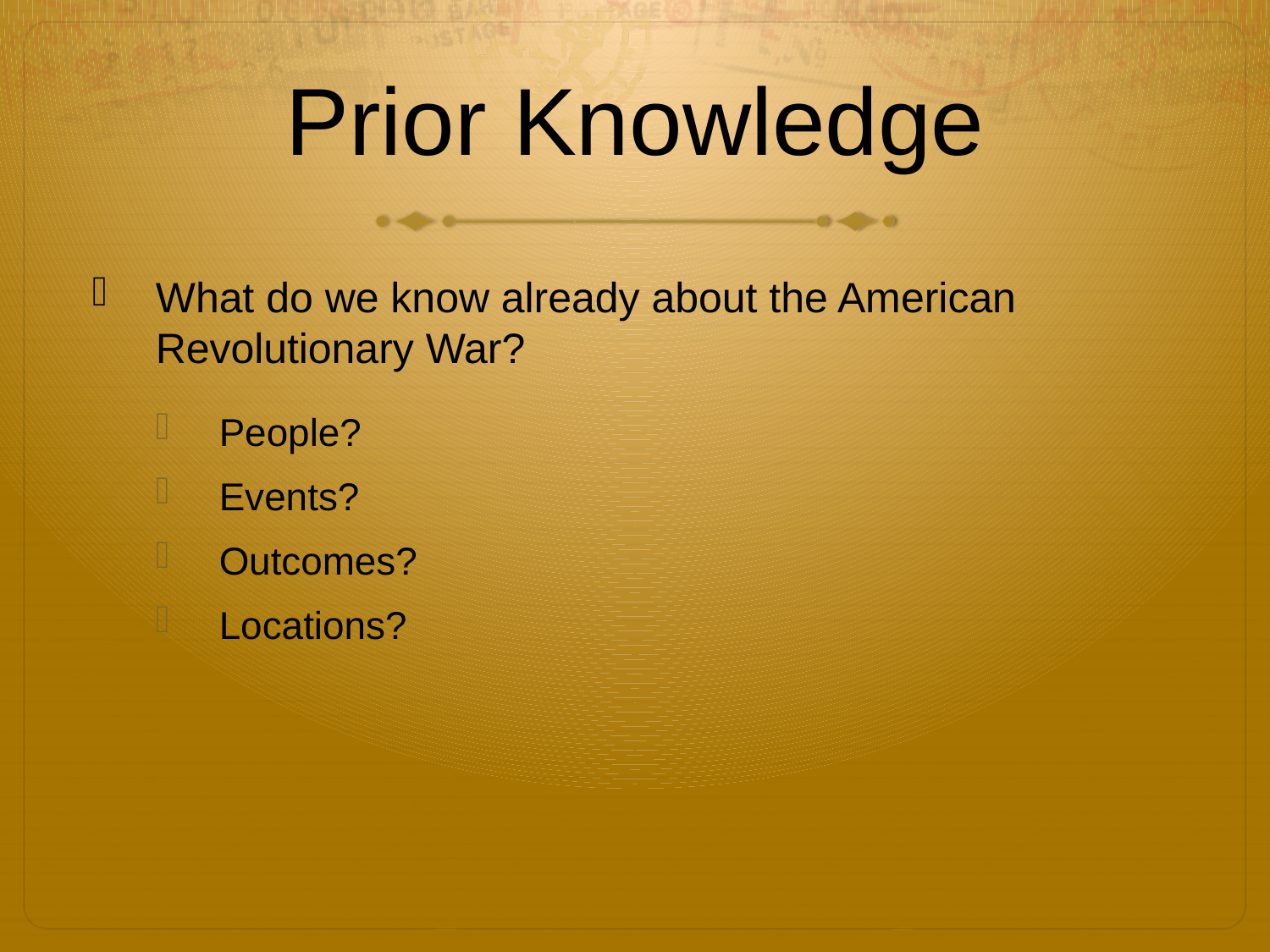

# Prior Knowledge
What do we know already about the American Revolutionary War?
People?
Events?
Outcomes?
Locations?